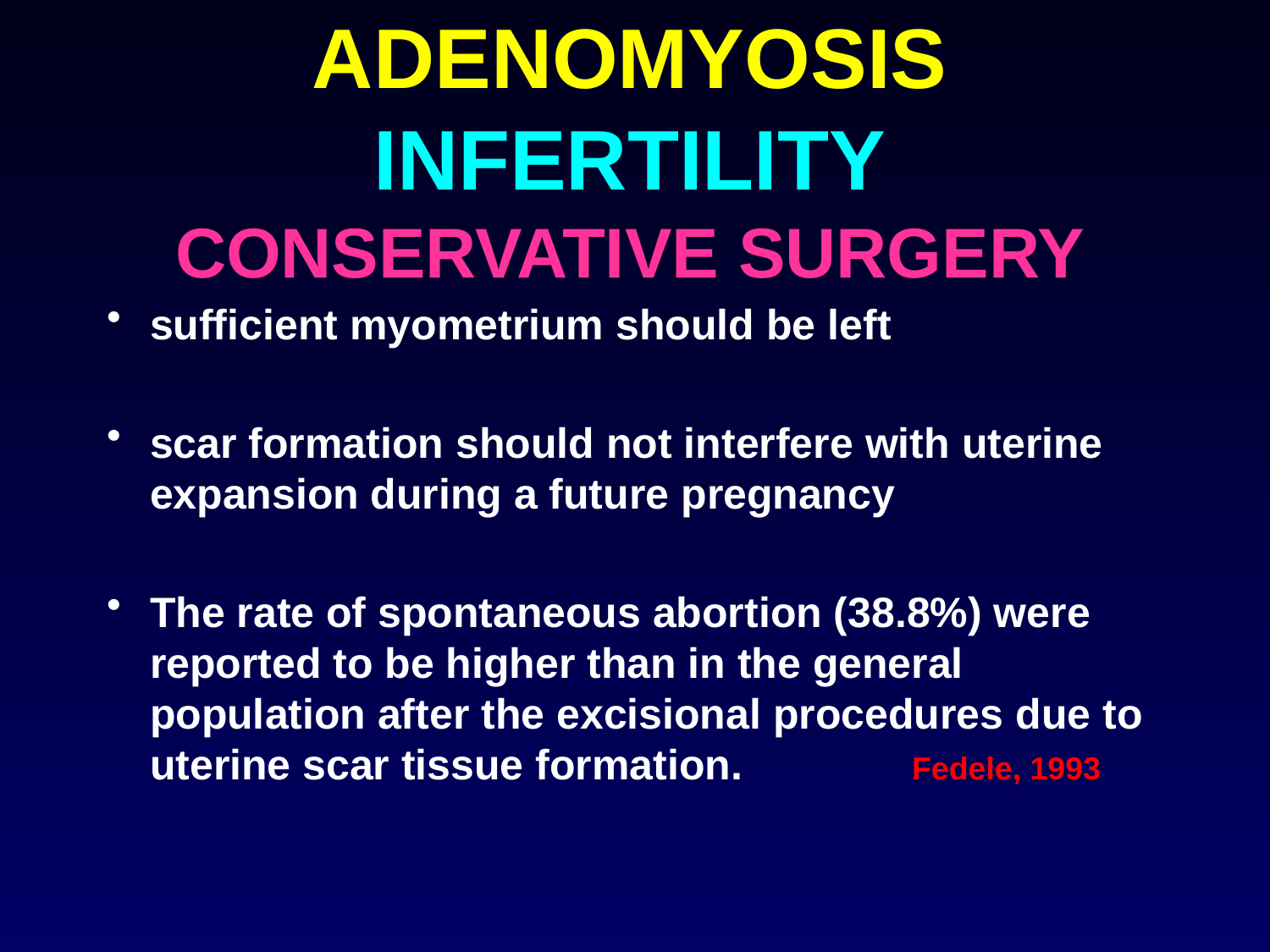

# ADENOMYOSIS INFERTILITY CONSERVATIVE SURGERY
sufficient myometrium should be left

scar formation should not interfere with uterine expansion during a future pregnancy

The rate of spontaneous abortion (38.8%) were reported to be higher than in the general population after the excisional procedures due to uterine scar tissue formation. 		Fedele, 1993